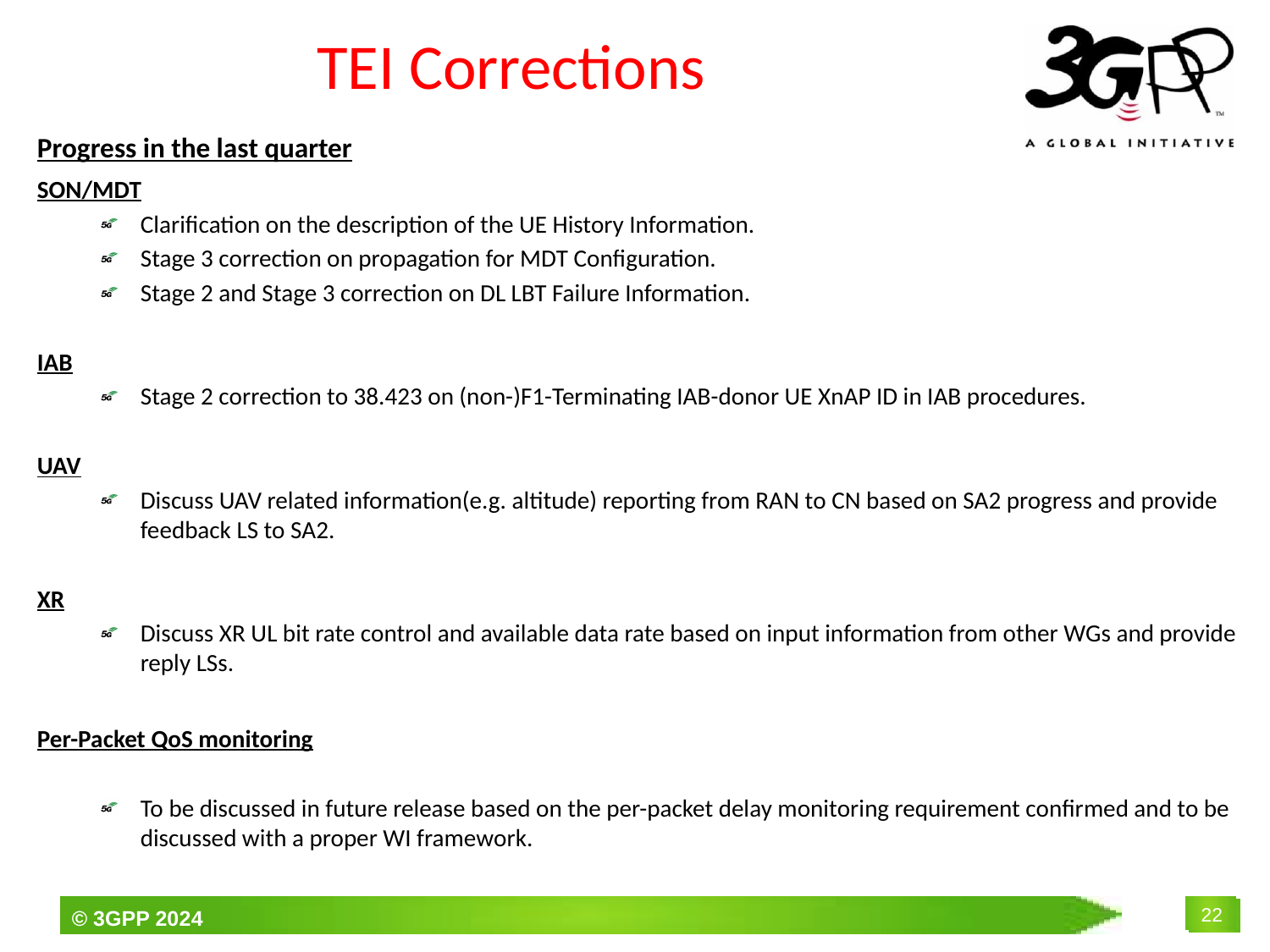

# TEI Corrections
Progress in the last quarter
SON/MDT
Clarification on the description of the UE History Information.
Stage 3 correction on propagation for MDT Configuration.
Stage 2 and Stage 3 correction on DL LBT Failure Information.

IAB
Stage 2 correction to 38.423 on (non-)F1-Terminating IAB-donor UE XnAP ID in IAB procedures.

UAV
Discuss UAV related information(e.g. altitude) reporting from RAN to CN based on SA2 progress and provide feedback LS to SA2.

XR
Discuss XR UL bit rate control and available data rate based on input information from other WGs and provide reply LSs.

Per-Packet QoS monitoring

To be discussed in future release based on the per-packet delay monitoring requirement confirmed and to be discussed with a proper WI framework.
22